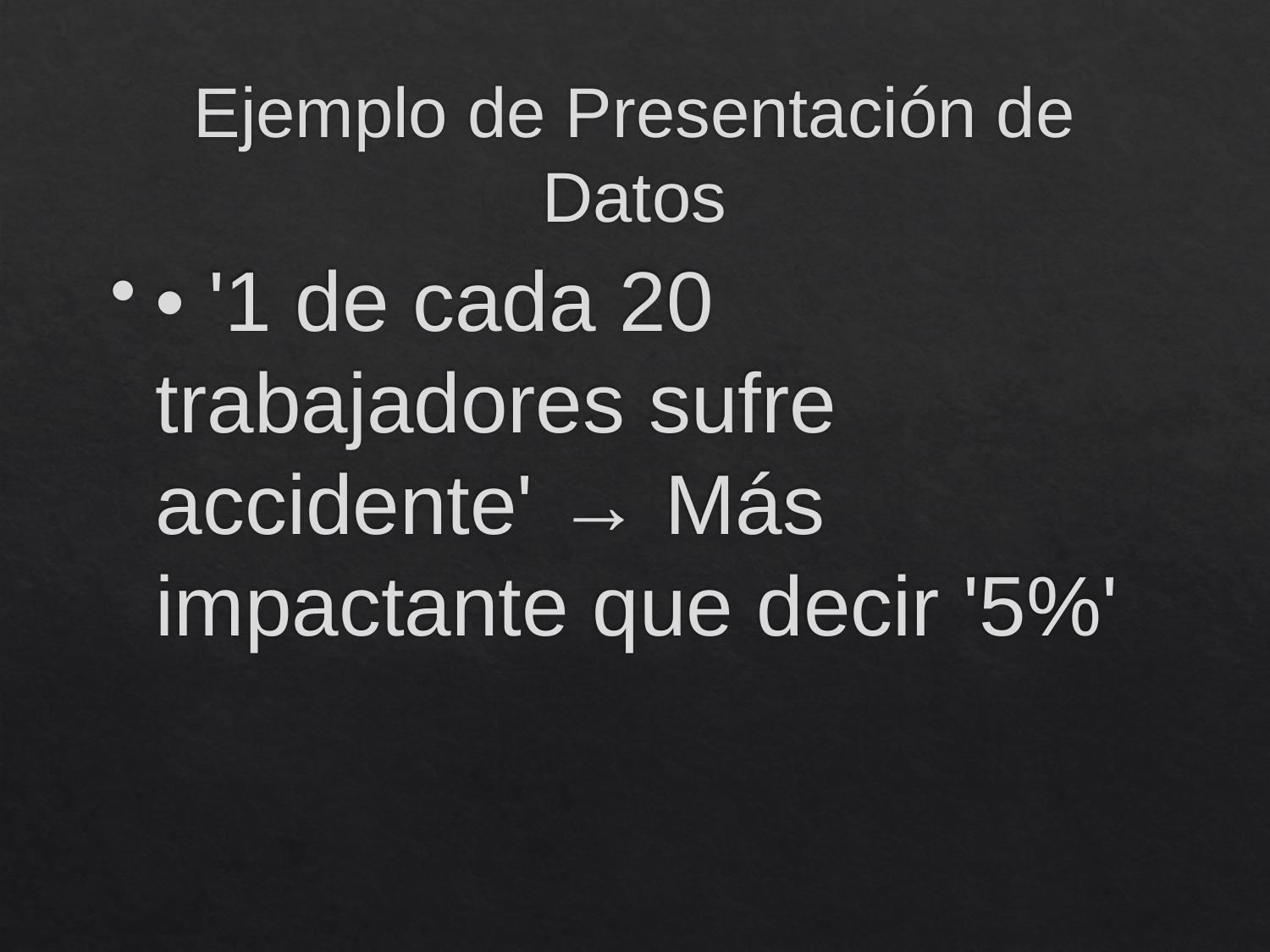

# Ejemplo de Presentación de Datos
• '1 de cada 20 trabajadores sufre accidente' → Más impactante que decir '5%'